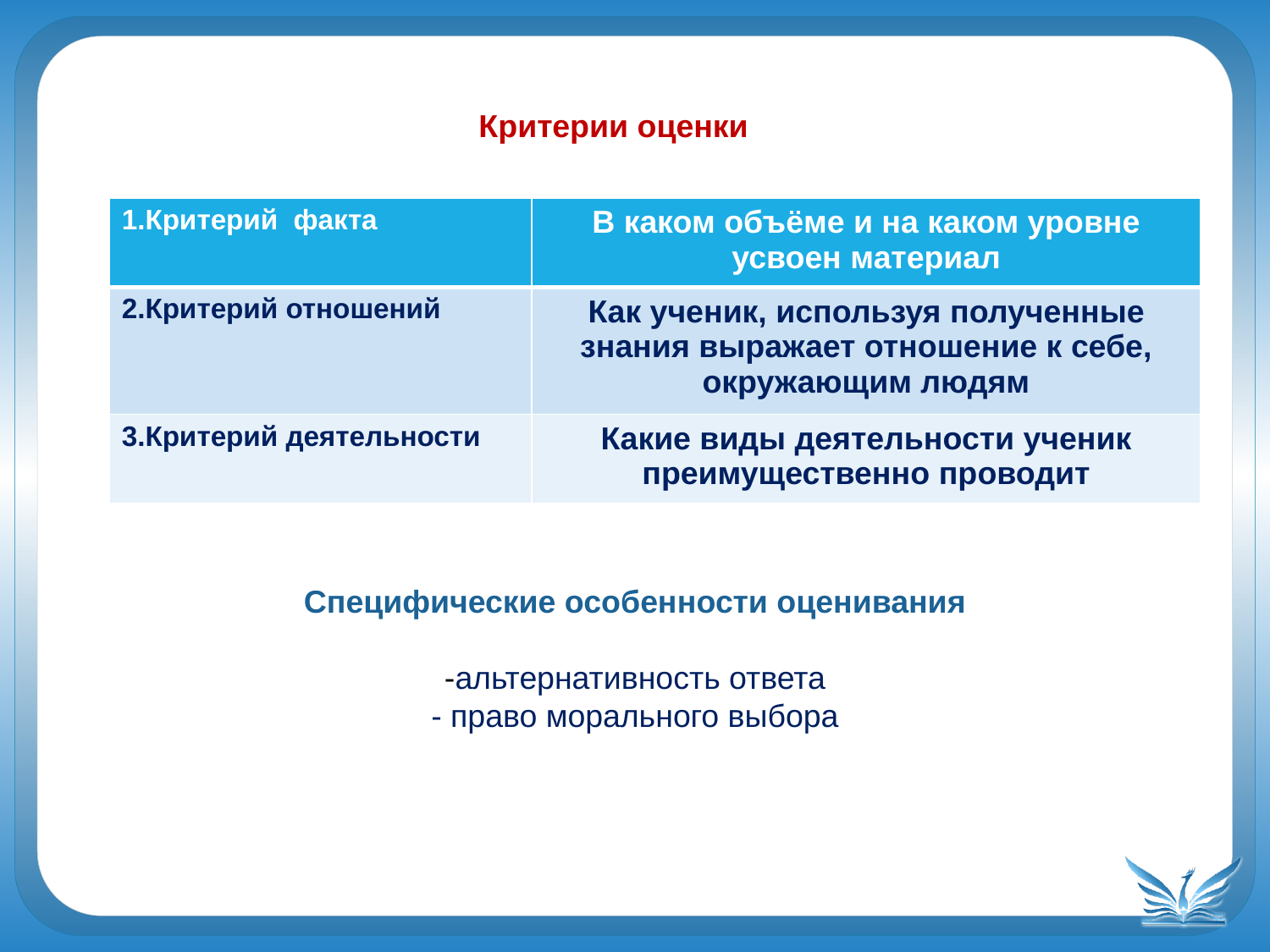

Критерии оценки
| 1.Критерий факта | В каком объёме и на каком уровне усвоен материал |
| --- | --- |
| 2.Критерий отношений | Как ученик, используя полученные знания выражает отношение к себе, окружающим людям |
| 3.Критерий деятельности | Какие виды деятельности ученик преимущественно проводит |
Специфические особенности оценивания

-альтернативность ответа
- право морального выбора